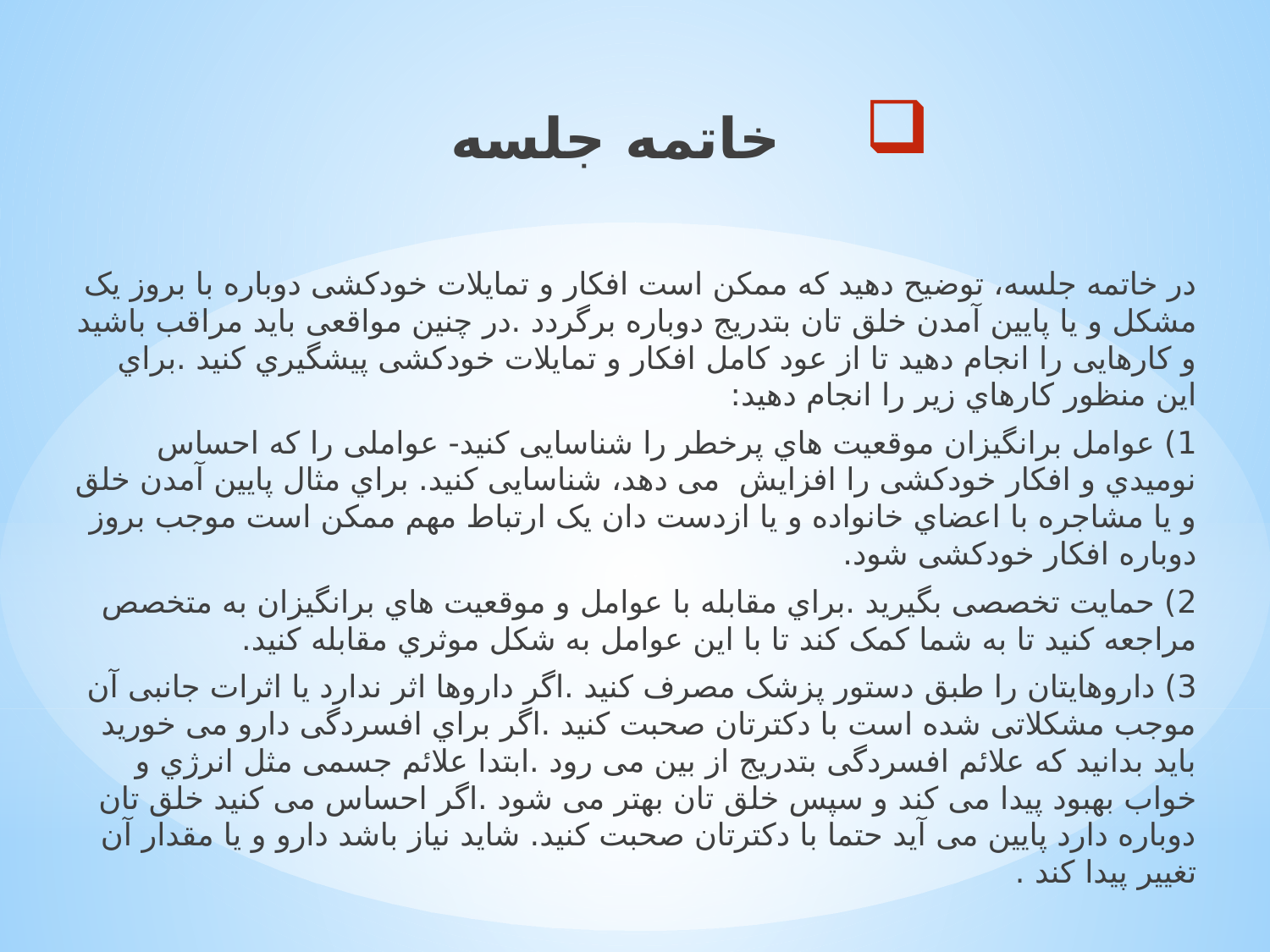

ﺧﺎﺗﻤﻪ ﺟﻠﺴﻪ

در ﺧﺎﺗﻤﻪ ﺟﻠﺴﻪ، ﺗﻮﺿﯿﺢ دﻫﯿﺪ ﮐﻪ ﻣﻤﮑﻦ اﺳﺖ اﻓﮑﺎر و ﺗﻤﺎﯾﻼت ﺧﻮدﮐﺸﯽ دوﺑﺎره ﺑﺎ ﺑﺮوز ﯾﮏ ﻣﺸﮑﻞ و ﯾﺎ ﭘﺎﯾﯿﻦ آﻣﺪن ﺧﻠﻖ ﺗﺎن ﺑﺘﺪرﯾﺞ دوﺑﺎره ﺑﺮﮔﺮدد .در ﭼﻨﯿﻦ ﻣﻮاﻗﻌﯽ ﺑﺎﯾﺪ ﻣﺮاﻗﺐ ﺑﺎﺷﯿﺪ و ﮐﺎرﻫﺎﯾﯽ را اﻧﺠﺎم دﻫﯿﺪ ﺗﺎ از ﻋﻮد ﮐﺎﻣﻞ اﻓﮑﺎر و ﺗﻤﺎﯾﻼت ﺧﻮدﮐﺸﯽ ﭘﯿﺸﮕﯿﺮي ﮐﻨﯿﺪ .ﺑﺮاي اﯾﻦ ﻣﻨﻈﻮر ﮐﺎرﻫﺎي زﯾﺮ را اﻧﺠﺎم دﻫﯿﺪ:
1) ﻋﻮاﻣﻞ ﺑﺮاﻧﮕﯿﺰان ﻣﻮﻗﻌﯿﺖ ﻫﺎي ﭘﺮﺧﻄﺮ را ﺷﻨﺎﺳﺎﯾﯽ ﮐﻨﯿﺪ- ﻋﻮاﻣﻠﯽ را ﮐﻪ اﺣﺴﺎس ﻧﻮﻣﯿﺪي و اﻓﮑﺎر ﺧﻮدﮐﺸﯽ را اﻓﺰاﯾﺶ  ﻣﯽ دﻫﺪ، ﺷﻨﺎﺳﺎﯾﯽ ﮐﻨﯿﺪ. ﺑﺮاي ﻣﺜﺎل ﭘﺎﯾﯿﻦ آﻣﺪن ﺧﻠﻖ و ﯾﺎ ﻣﺸﺎﺟﺮه ﺑﺎ اﻋﻀﺎي ﺧﺎﻧﻮاده و ﯾﺎ ازدﺳﺖ دان ﯾﮏ ارﺗﺒﺎط ﻣﻬﻢ ﻣﻤﮑﻦ اﺳﺖ ﻣﻮﺟﺐ ﺑﺮوز دوﺑﺎره اﻓﮑﺎر ﺧﻮدﮐﺸﯽ ﺷﻮد.
2) ﺣﻤﺎﯾﺖ ﺗﺨﺼﺼﯽ ﺑﮕﯿﺮﯾﺪ .ﺑﺮاي ﻣﻘﺎﺑﻠﻪ ﺑﺎ ﻋﻮاﻣﻞ و ﻣﻮﻗﻌﯿﺖ ﻫﺎي ﺑﺮاﻧﮕﯿﺰان ﺑﻪ ﻣﺘﺨﺼﺺ ﻣﺮاﺟﻌﻪ ﮐﻨﯿﺪ ﺗﺎ ﺑﻪ ﺷﻤﺎ ﮐﻤﮏ ﮐﻨﺪ ﺗﺎ ﺑﺎ اﯾﻦ ﻋﻮاﻣﻞ ﺑﻪ ﺷﮑﻞ ﻣﻮﺛﺮي ﻣﻘﺎﺑﻠﻪ ﮐﻨﯿﺪ.
3) داروﻫﺎﯾﺘﺎن را ﻃﺒﻖ دﺳﺘﻮر ﭘﺰﺷﮏ ﻣﺼﺮف ﮐﻨﯿﺪ .اﮔﺮ داروﻫﺎ اﺛﺮ ﻧﺪارد ﯾﺎ اﺛﺮات ﺟﺎﻧﺒﯽ آن ﻣﻮﺟﺐ ﻣﺸﮑﻼﺗﯽ ﺷﺪه اﺳﺖ ﺑﺎ دﮐﺘﺮﺗﺎن ﺻﺤﺒﺖ ﮐﻨﯿﺪ .اﮔﺮ ﺑﺮاي اﻓﺴﺮدﮔﯽ دارو ﻣﯽ ﺧﻮرﯾﺪ ﺑﺎﯾﺪ ﺑﺪاﻧﯿﺪ ﮐﻪ ﻋﻼﺋﻢ اﻓﺴﺮدﮔﯽ ﺑﺘﺪرﯾﺞ از ﺑﯿﻦ ﻣﯽ رود .اﺑﺘﺪا ﻋﻼﺋﻢ ﺟﺴﻤﯽ ﻣﺜﻞ اﻧﺮژي و ﺧﻮاب ﺑﻬﺒﻮد ﭘﯿﺪا ﻣﯽ ﮐﻨﺪ و ﺳﭙﺲ ﺧﻠﻖ ﺗﺎن ﺑﻬﺘﺮ ﻣﯽ ﺷﻮد .اﮔﺮ اﺣﺴﺎس ﻣﯽ ﮐﻨﯿﺪ ﺧﻠﻖ ﺗﺎن  دوﺑﺎره دارد ﭘﺎﯾﯿﻦ ﻣﯽ آﯾﺪ ﺣﺘﻤﺎ ﺑﺎ دﮐﺘﺮﺗﺎن ﺻﺤﺒﺖ ﮐﻨﯿﺪ. ﺷﺎﯾﺪ ﻧﯿﺎز ﺑﺎﺷﺪ دارو و ﯾﺎ ﻣﻘﺪار آن ﺗﻐﯿﯿﺮ ﭘﯿﺪا ﮐﻨﺪ .